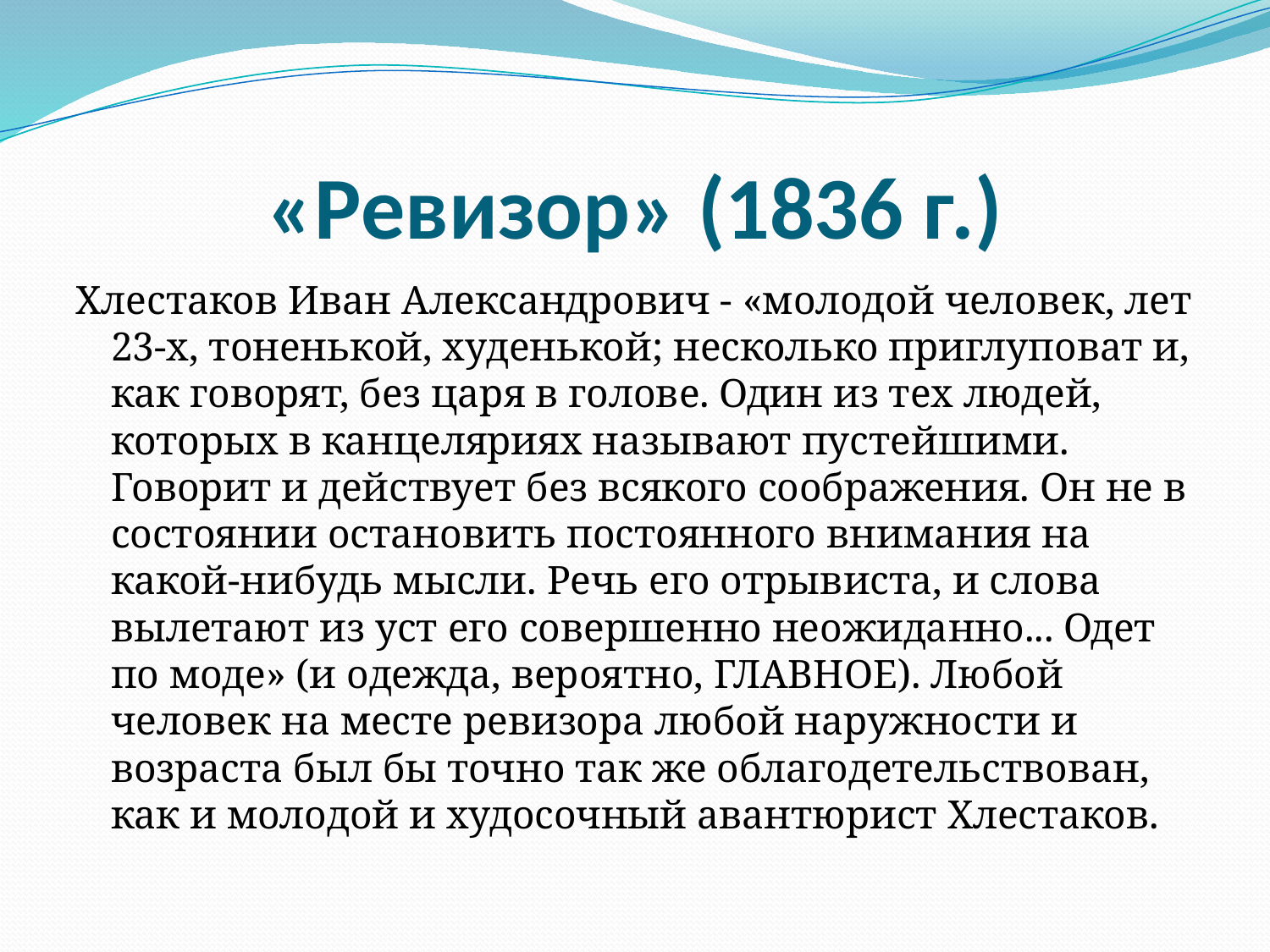

# «Ревизор» (1836 г.)
Хлестаков Иван Александрович - «молодой человек, лет 23-х, тоненькой, худенькой; несколько приглуповат и, как говорят, без царя в голове. Один из тех людей, которых в канцеляриях называют пустейшими. Говорит и действует без всякого соображения. Он не в состоянии остановить постоянного внимания на какой-нибудь мысли. Речь его отрывиста, и слова вылетают из уст его совершенно неожиданно... Одет по моде» (и одежда, вероятно, ГЛАВНОЕ). Любой человек на месте ревизора любой наружности и возраста был бы точно так же облагодетельствован, как и молодой и худосочный авантюрист Хлестаков.